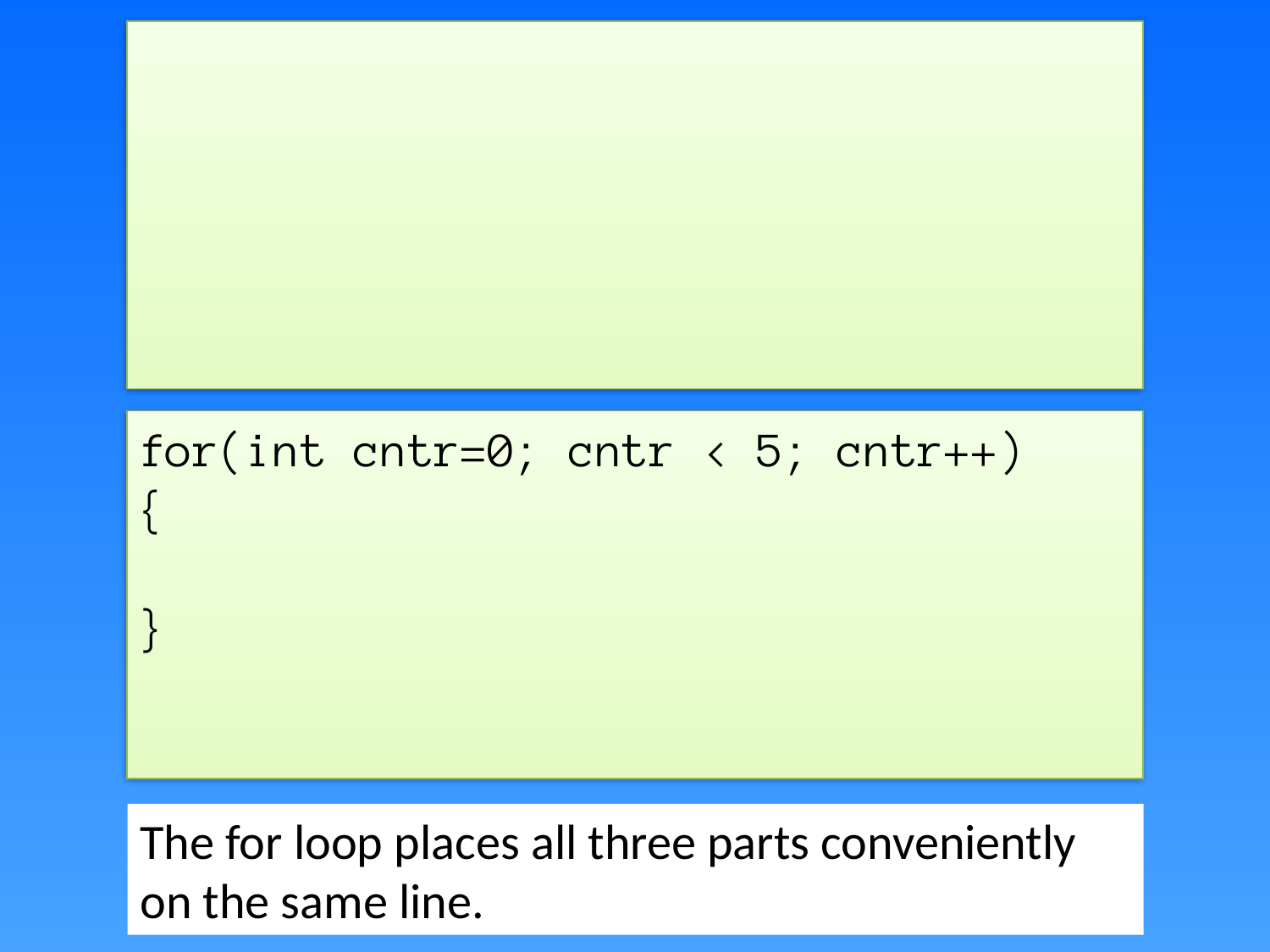

for(int cntr=0; cntr < 5; cntr++)
{

}

The for loop places all three parts conveniently on the same line.